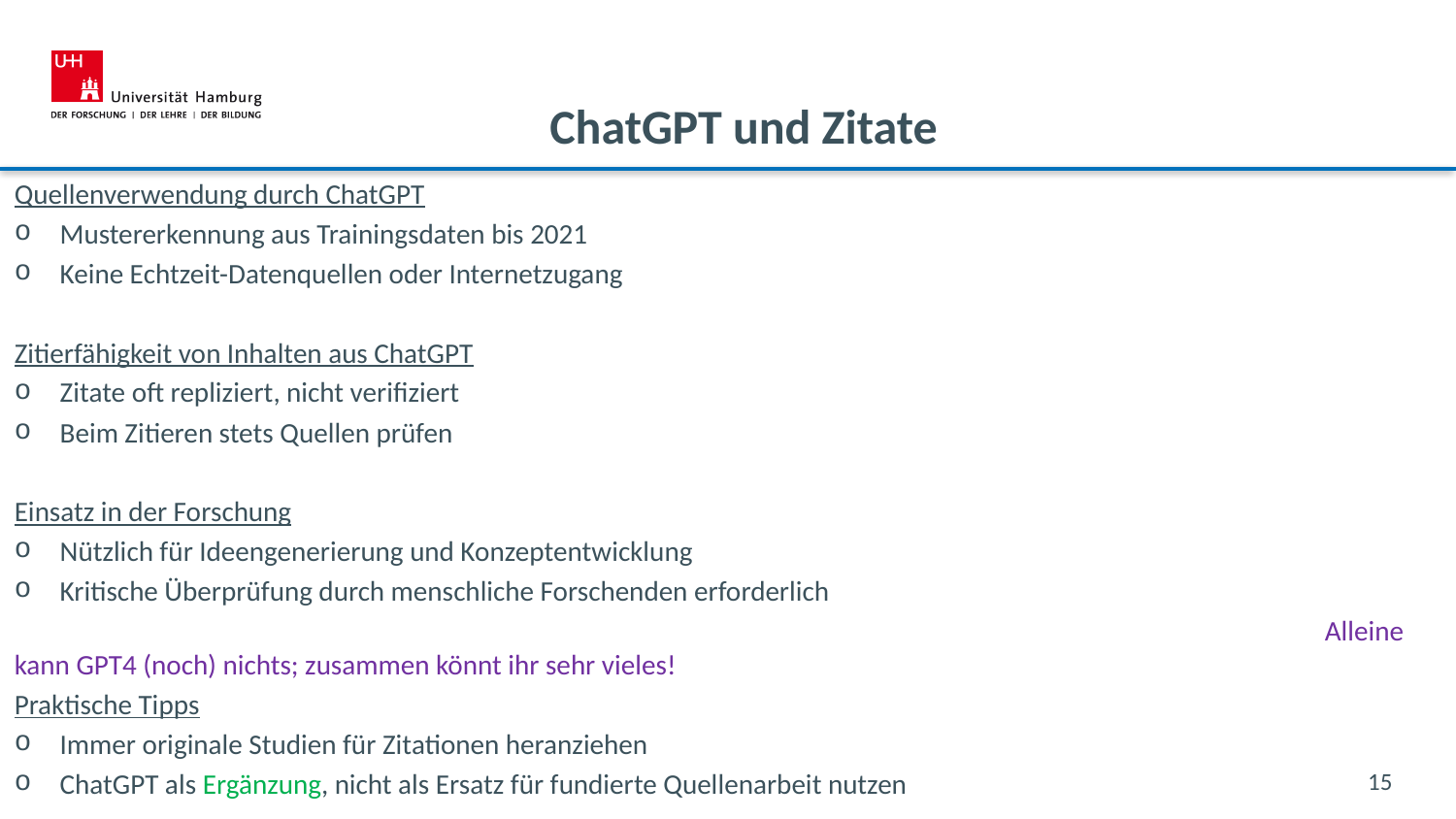

ChatGPT und Zitate
Quellenverwendung durch ChatGPT
Mustererkennung aus Trainingsdaten bis 2021
Keine Echtzeit-Datenquellen oder Internetzugang

Zitierfähigkeit von Inhalten aus ChatGPT
Zitate oft repliziert, nicht verifiziert
Beim Zitieren stets Quellen prüfen

Einsatz in der Forschung
Nützlich für Ideengenerierung und Konzeptentwicklung
Kritische Überprüfung durch menschliche Forschenden erforderlich
									Alleine kann GPT4 (noch) nichts; zusammen könnt ihr sehr vieles!
Praktische Tipps
Immer originale Studien für Zitationen heranziehen
ChatGPT als Ergänzung, nicht als Ersatz für fundierte Quellenarbeit nutzen

15